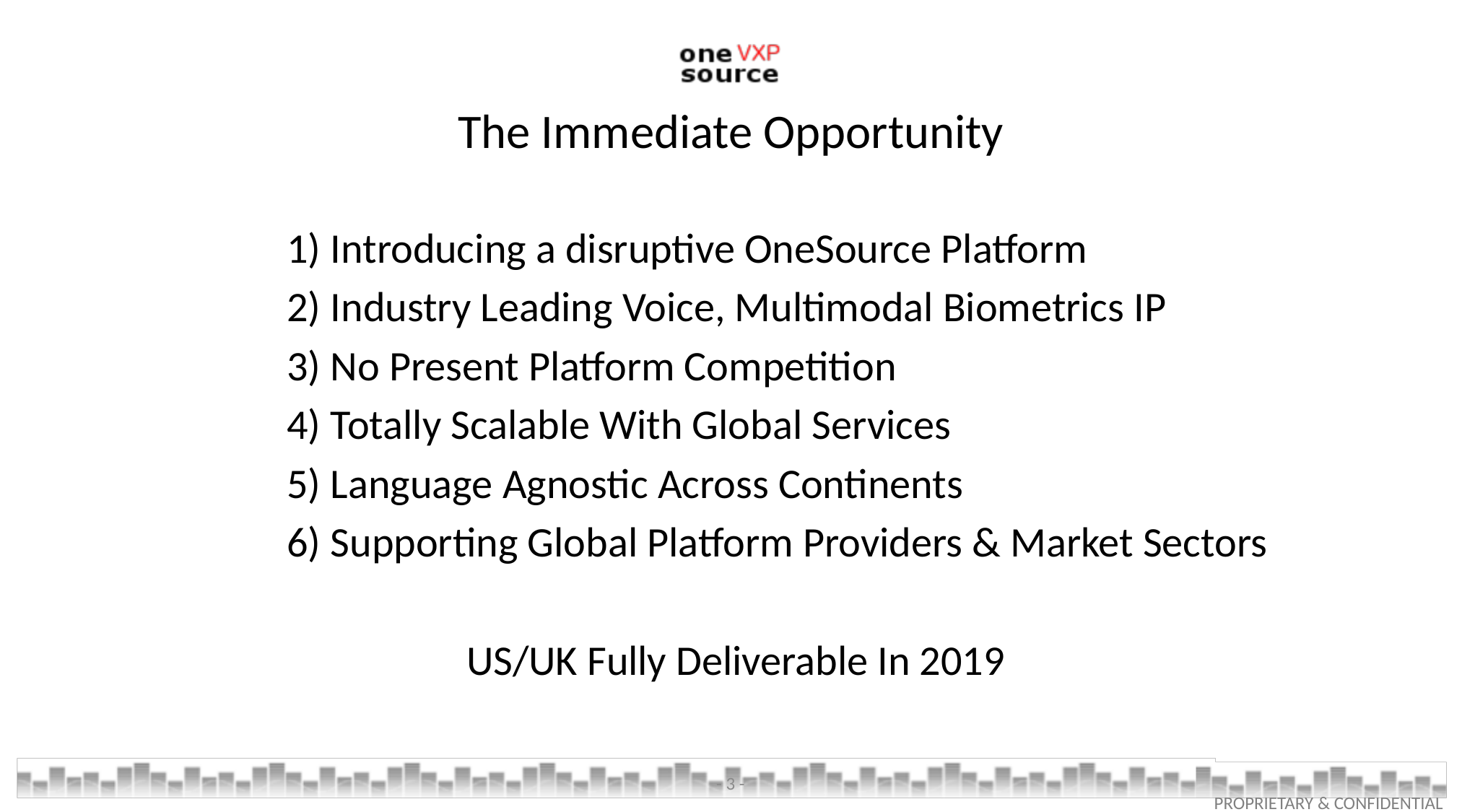

# The Immediate Opportunity

1) Introducing a disruptive OneSource Platform
2) Industry Leading Voice, Multimodal Biometrics IP
3) No Present Platform Competition
4) Totally Scalable With Global Services
5) Language Agnostic Across Continents
6) Supporting Global Platform Providers & Market Sectors

 US/UK Fully Deliverable In 2019

- 3 -
PROPRIETARY & CONFIDENTIAL